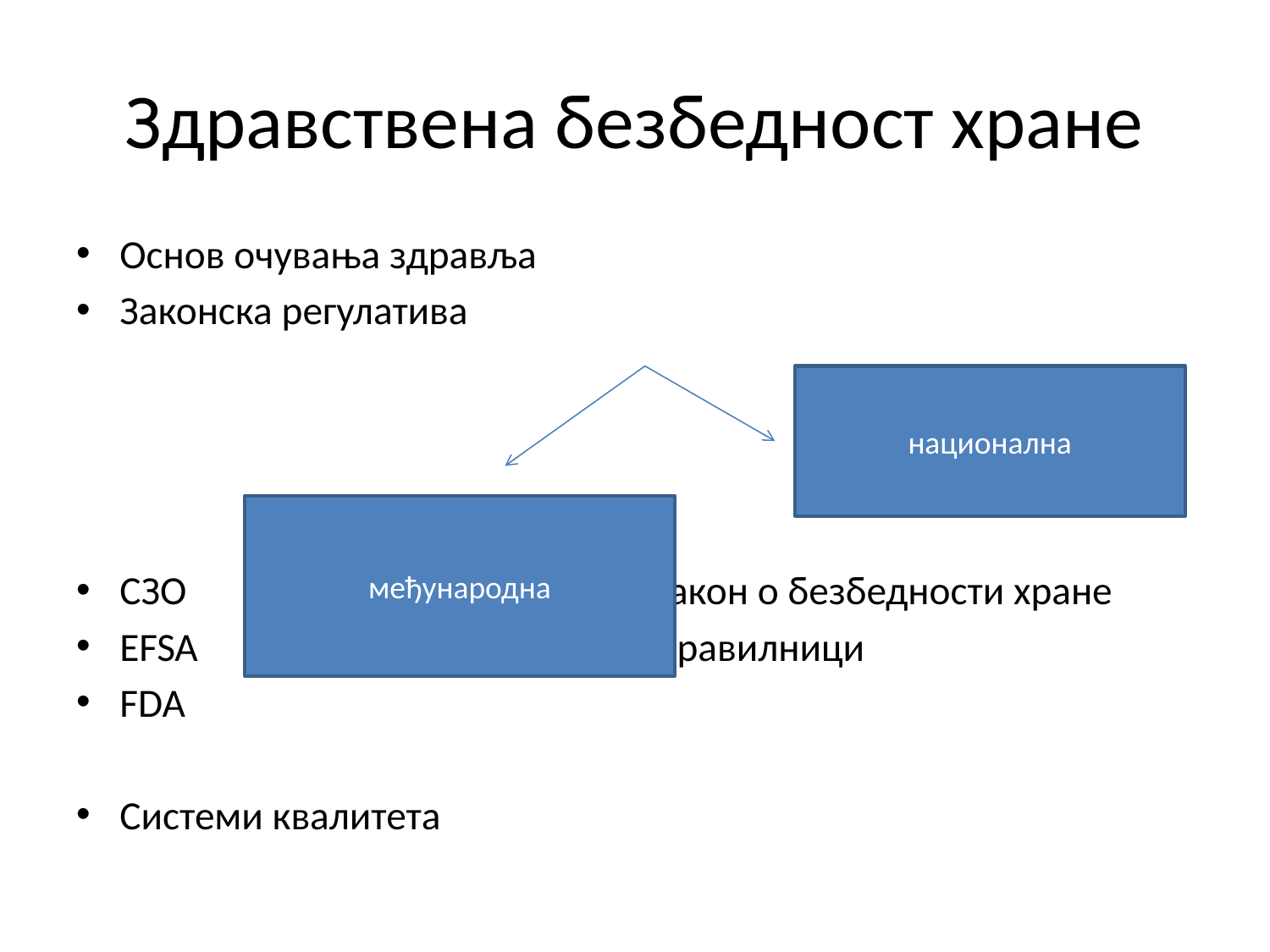

# Здравствена безбедност хране
Основ очувања здравља
Законска регулатива

СЗО                                                   Закон о безбедности хране
ЕFSA                                                  Правилници
FDA

Системи квалитета
национална
међународна